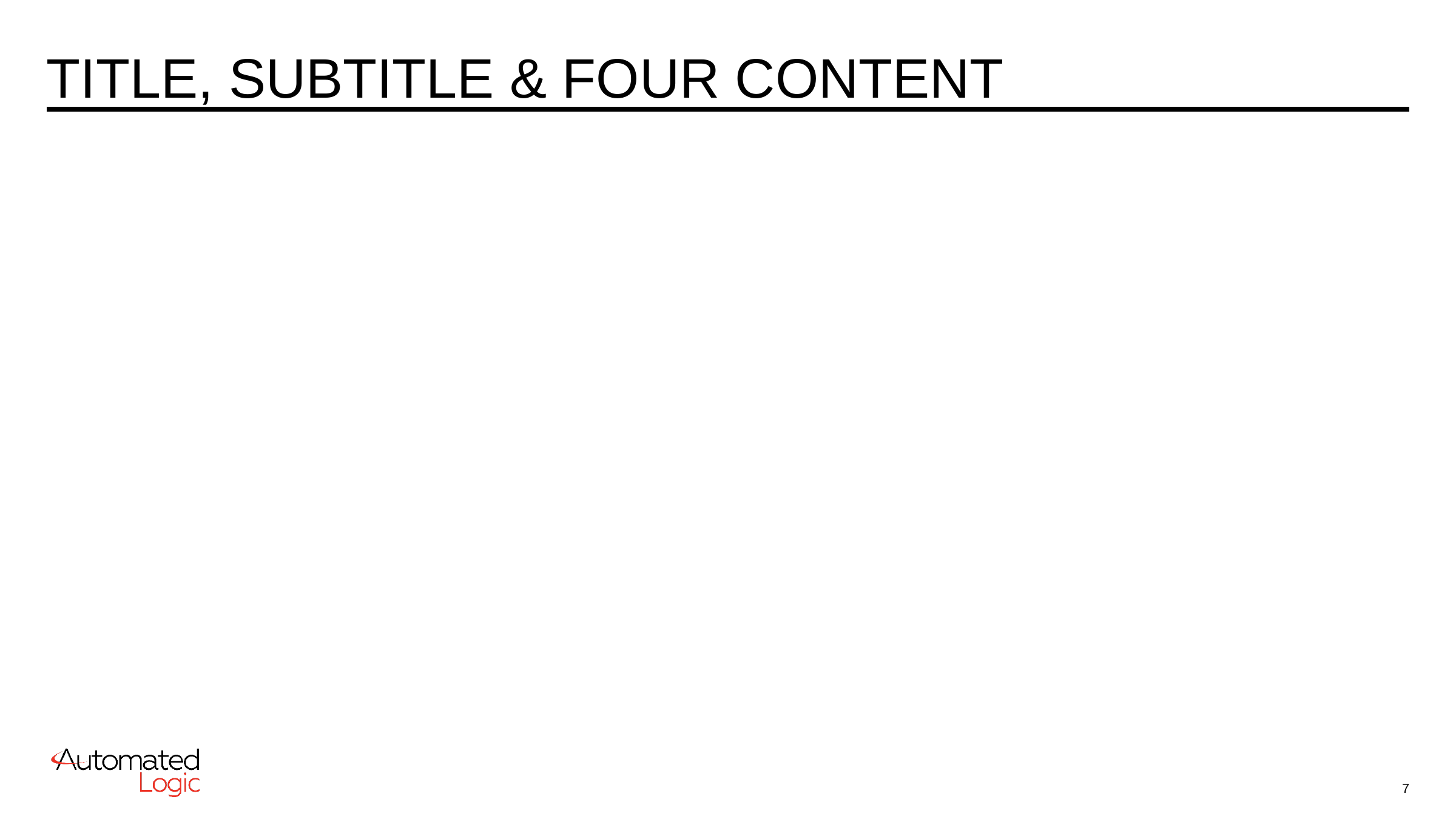

# Title, Subtitle & Four Content

7